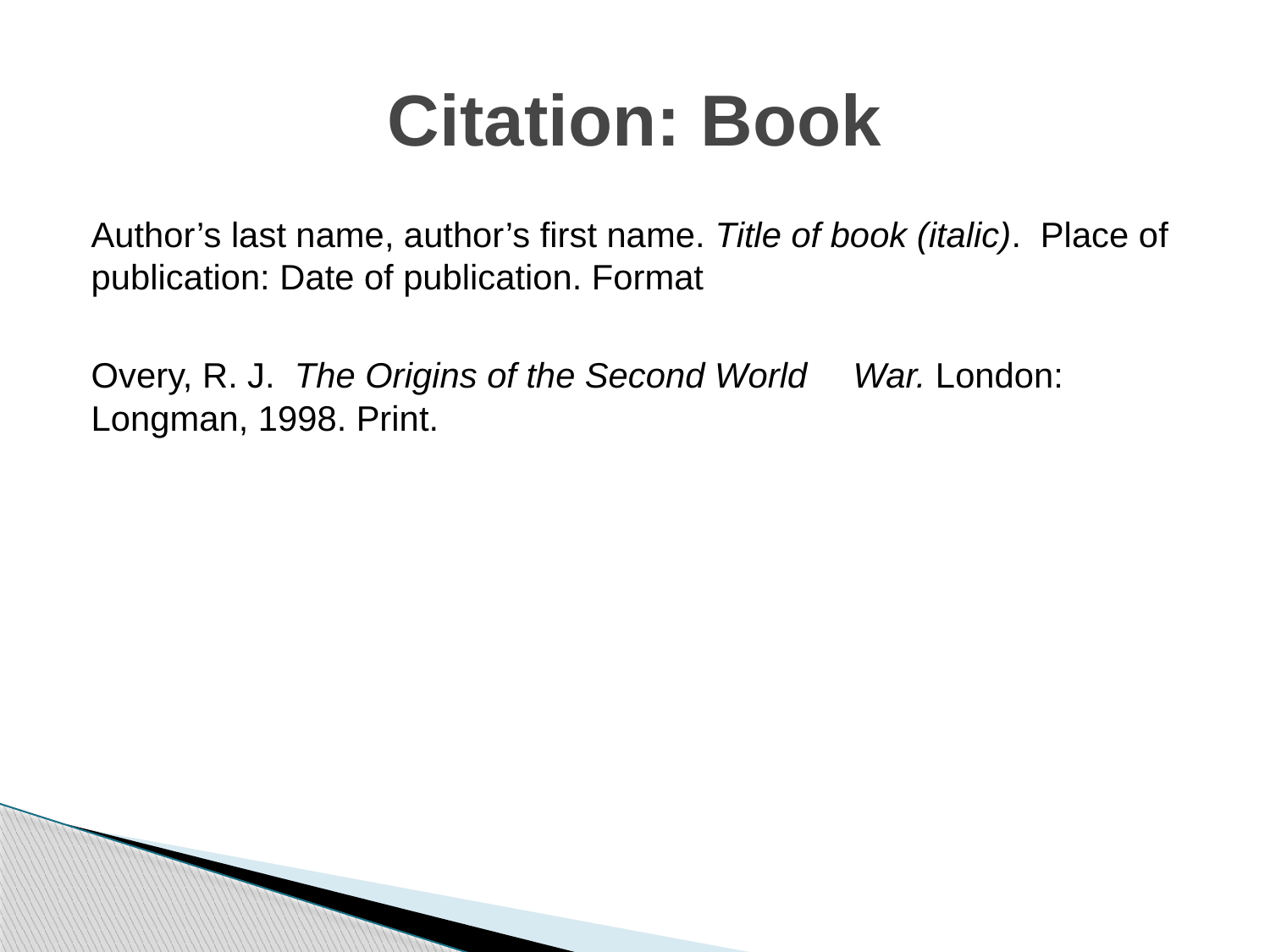

# Citation: Book
Author’s last name, author’s first name. Title of book (italic).  Place of publication: Date of publication. Format

Overy, R. J.  The Origins of the Second World 	War. London: Longman, 1998. Print.